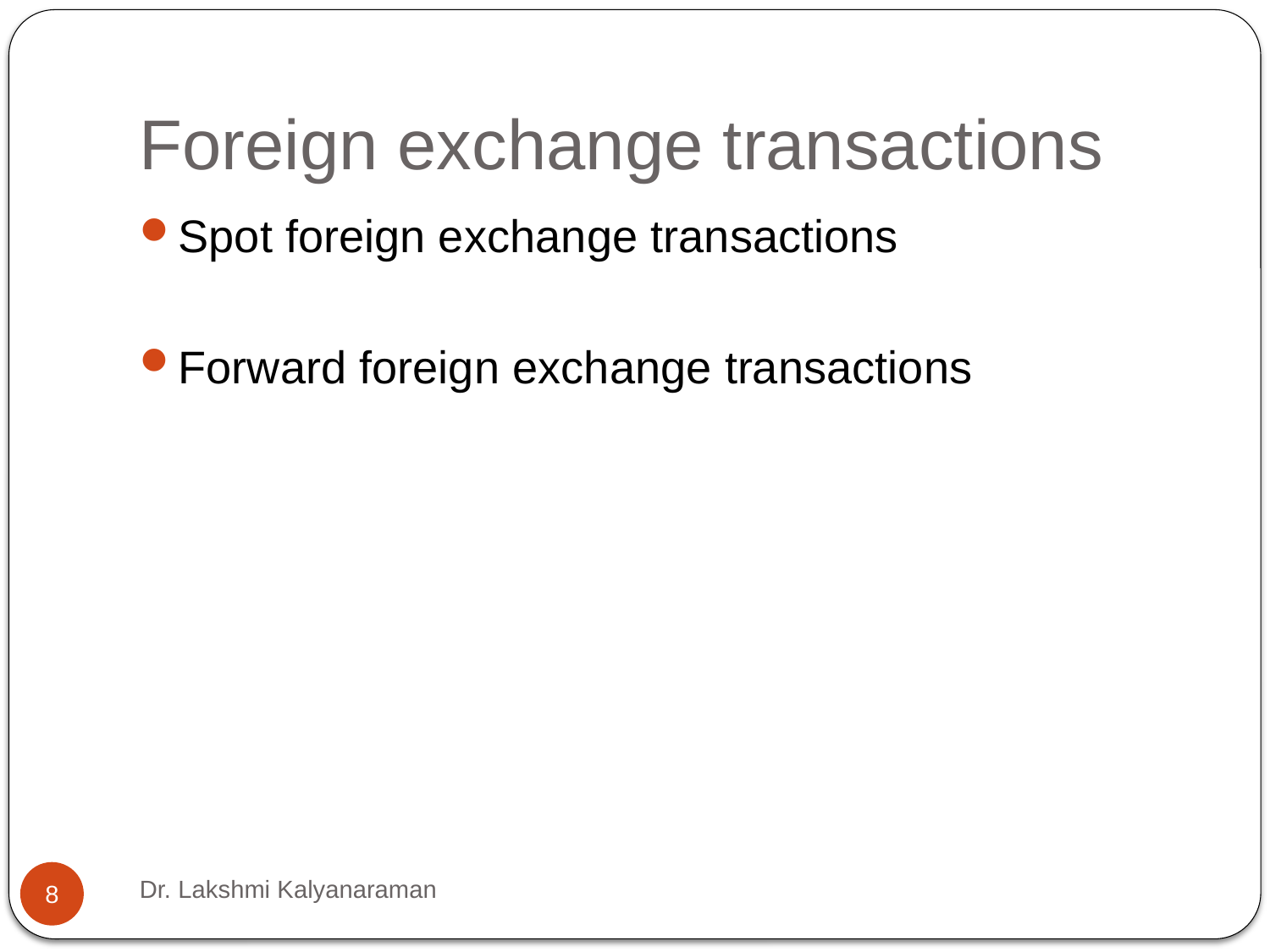

# Foreign exchange transactions
Spot foreign exchange transactions

Forward foreign exchange transactions
Dr. Lakshmi Kalyanaraman
8